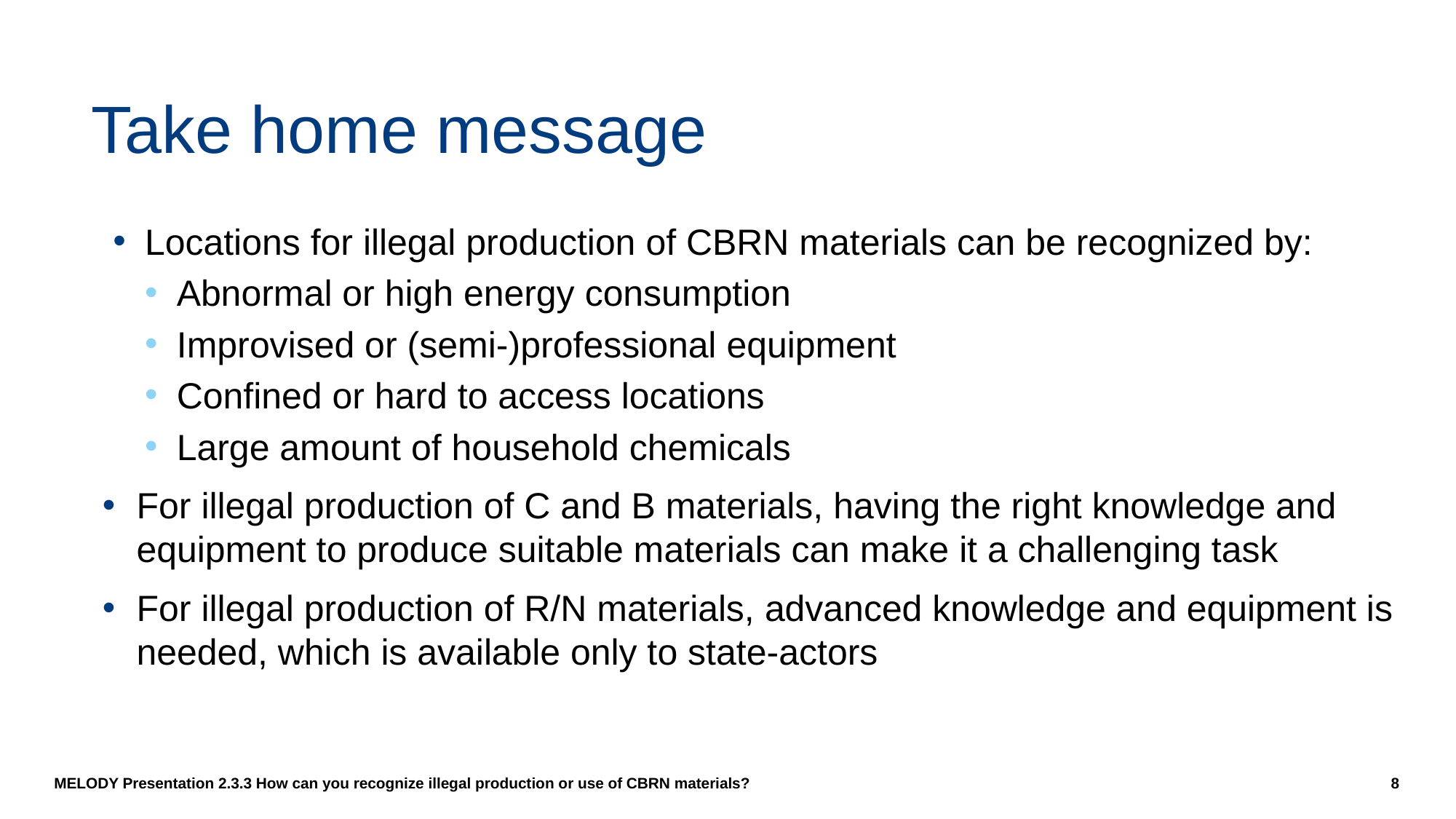

# Take home message
Locations for illegal production of CBRN materials can be recognized by:
Abnormal or high energy consumption
Improvised or (semi-)professional equipment
Confined or hard to access locations
Large amount of household chemicals
For illegal production of C and B materials, having the right knowledge and equipment to produce suitable materials can make it a challenging task
For illegal production of R/N materials, advanced knowledge and equipment is needed, which is available only to state-actors
MELODY Presentation 2.3.3 How can you recognize illegal production or use of CBRN materials?
8